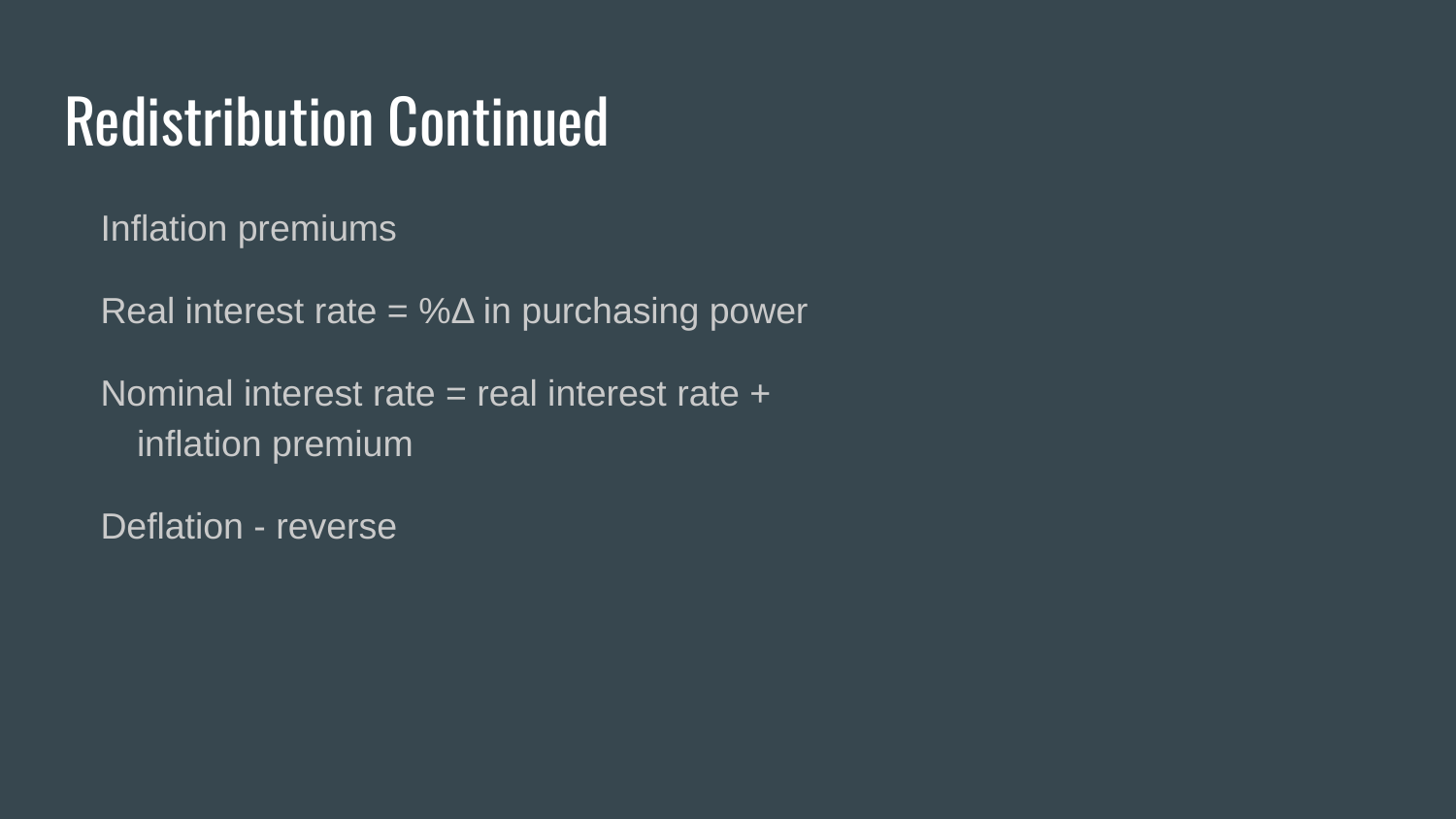

# Redistribution Continued
Inflation premiums
Real interest rate = %Δ in purchasing power
Nominal interest rate = real interest rate + inflation premium
Deflation - reverse